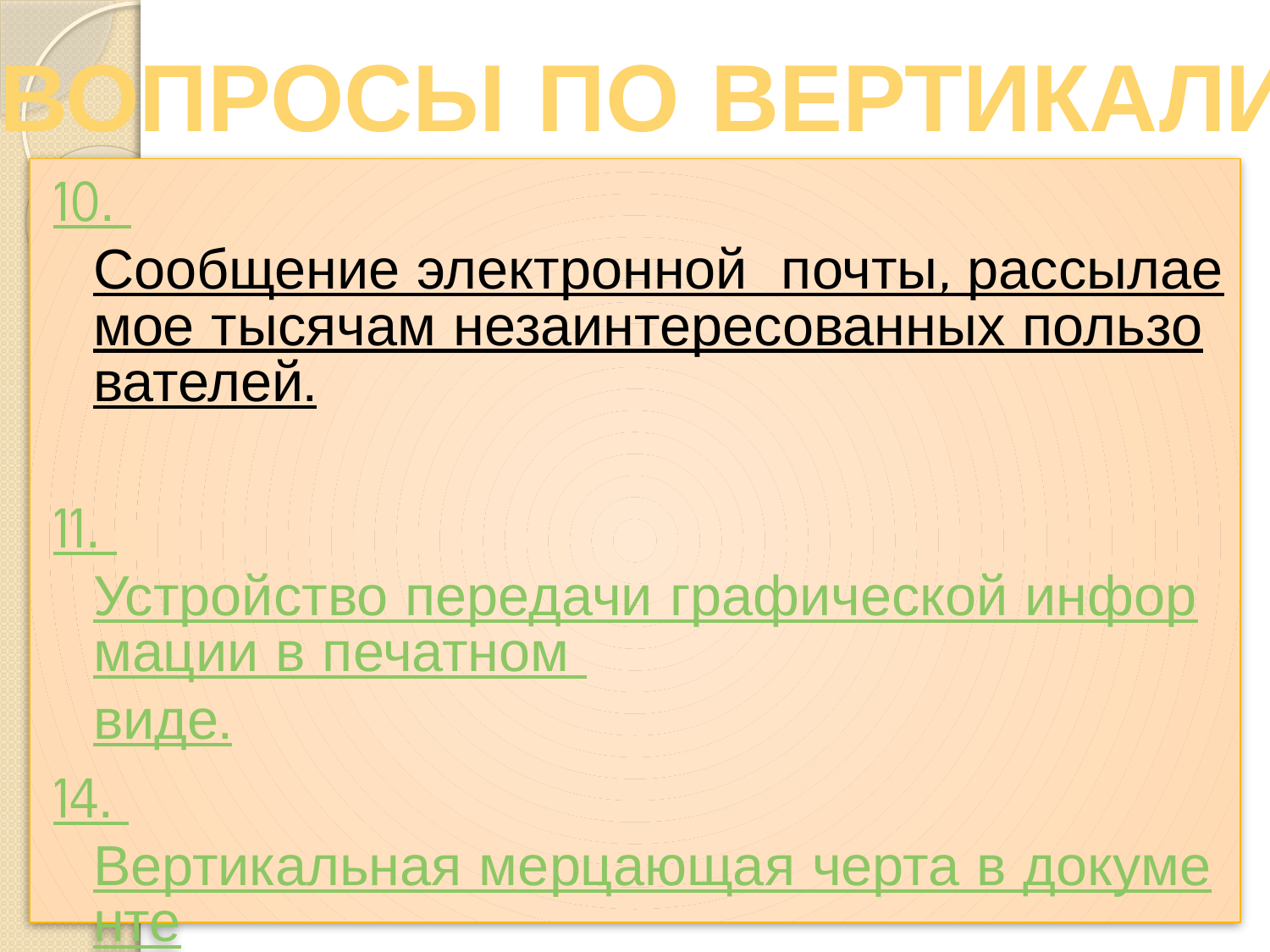

ВОПРОСЫ ПО ВЕРТИКАЛИ
10. Сообщение электронной  почты, рассылаемое тысячам незаинтересованных пользователей.
11. Устройство передачи графической информации в печатном виде.
14. Вертикальная мерцающая черта в документе.
17. Инструмент для увеличения фрагмента рисунка.
19. Псевдоним в чате.